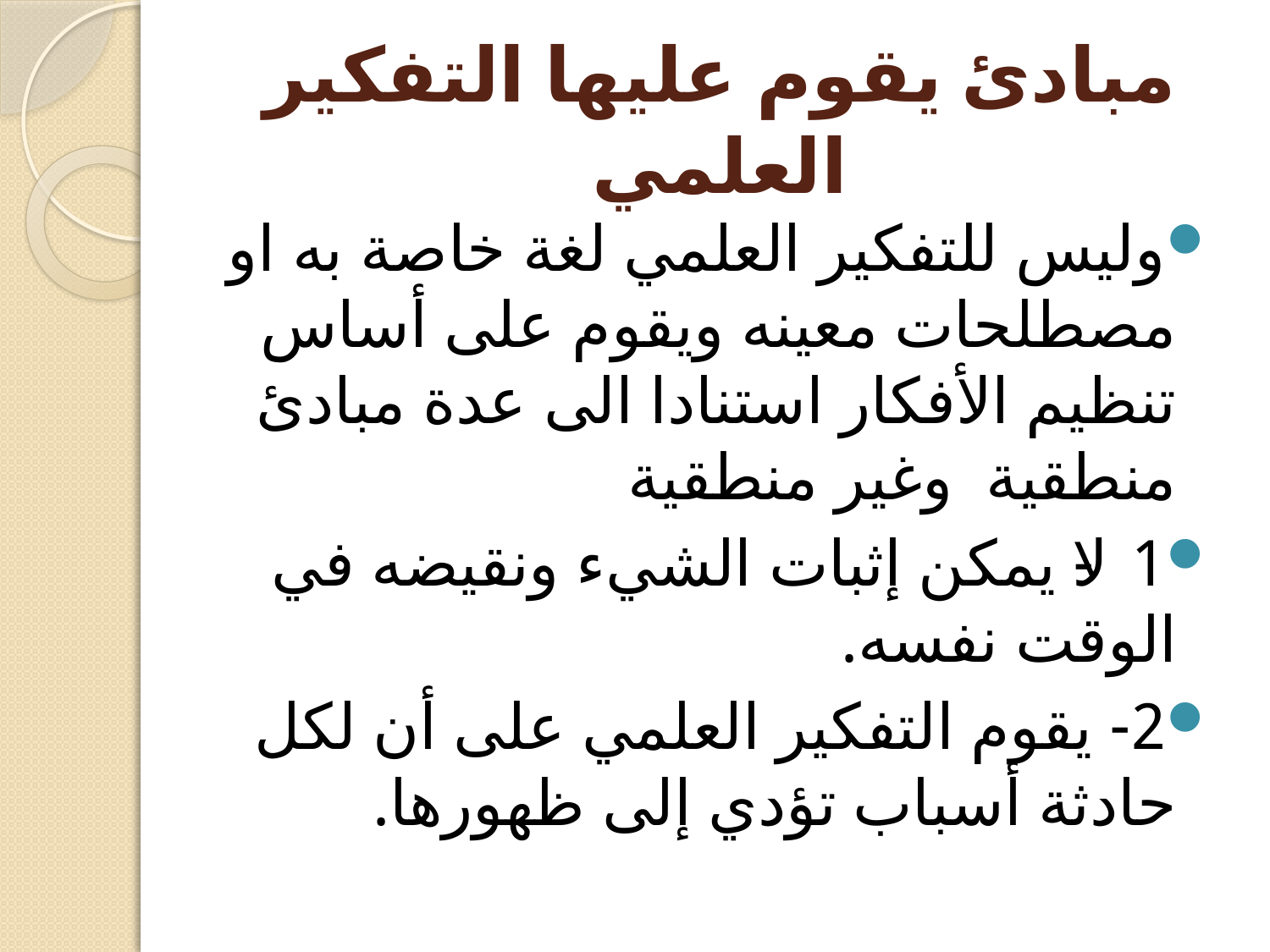

# مبادئ يقوم عليها التفكير العلمي
وليس للتفكير العلمي لغة خاصة به او مصطلحات معينه ويقوم على أساس تنظيم الأفكار استنادا الى عدة مبادئ منطقية  وغير منطقية
1-لا يمكن إثبات الشيء ونقيضه في الوقت نفسه.
2- يقوم التفكير العلمي على أن لكل حادثة أسباب تؤدي إلى ظهورها.